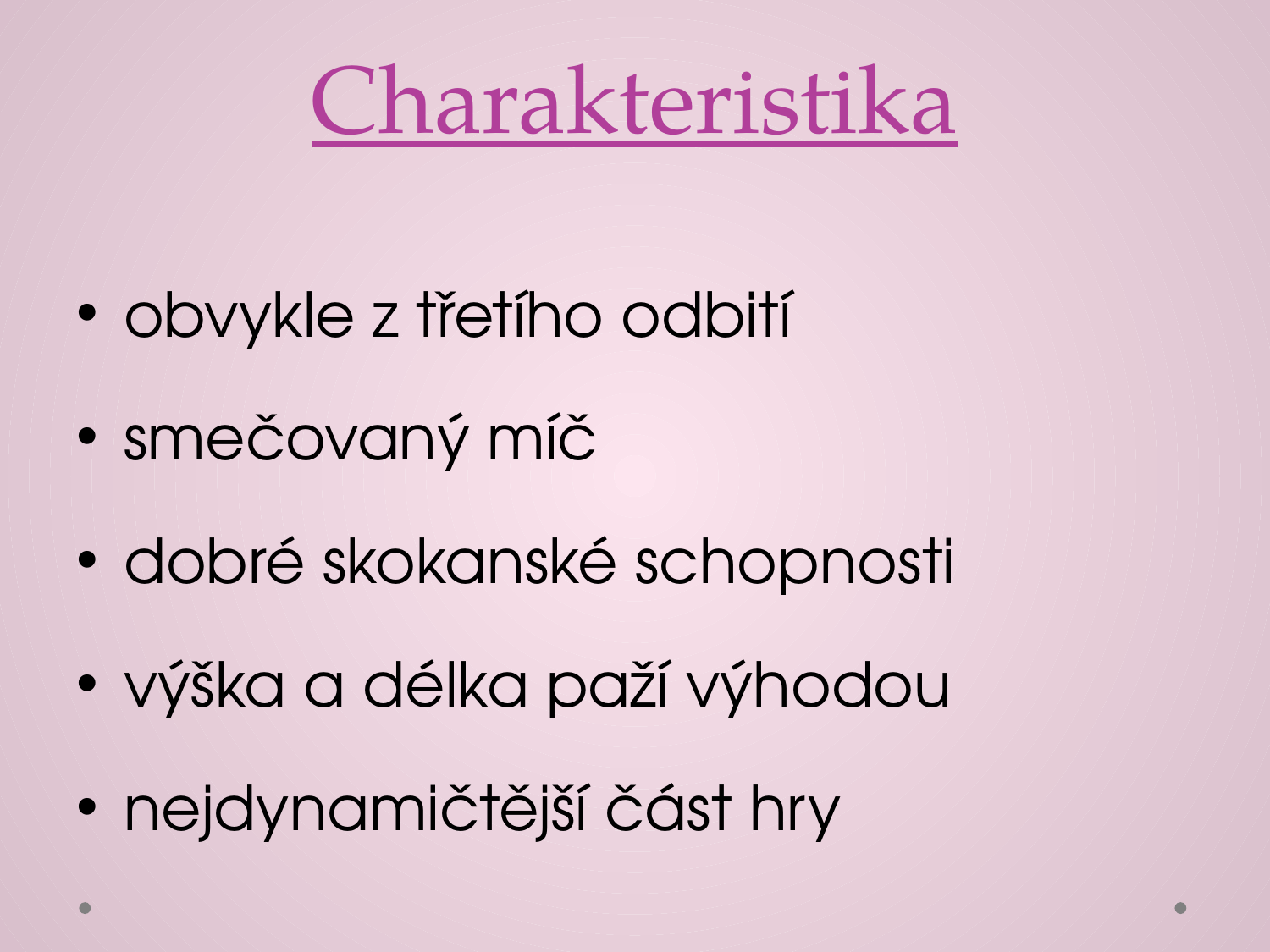

# Charakteristika

obvykle z třetího odbití
smečovaný míč
dobré skokanské schopnosti
výška a délka paží výhodou
nejdynamičtější část hry